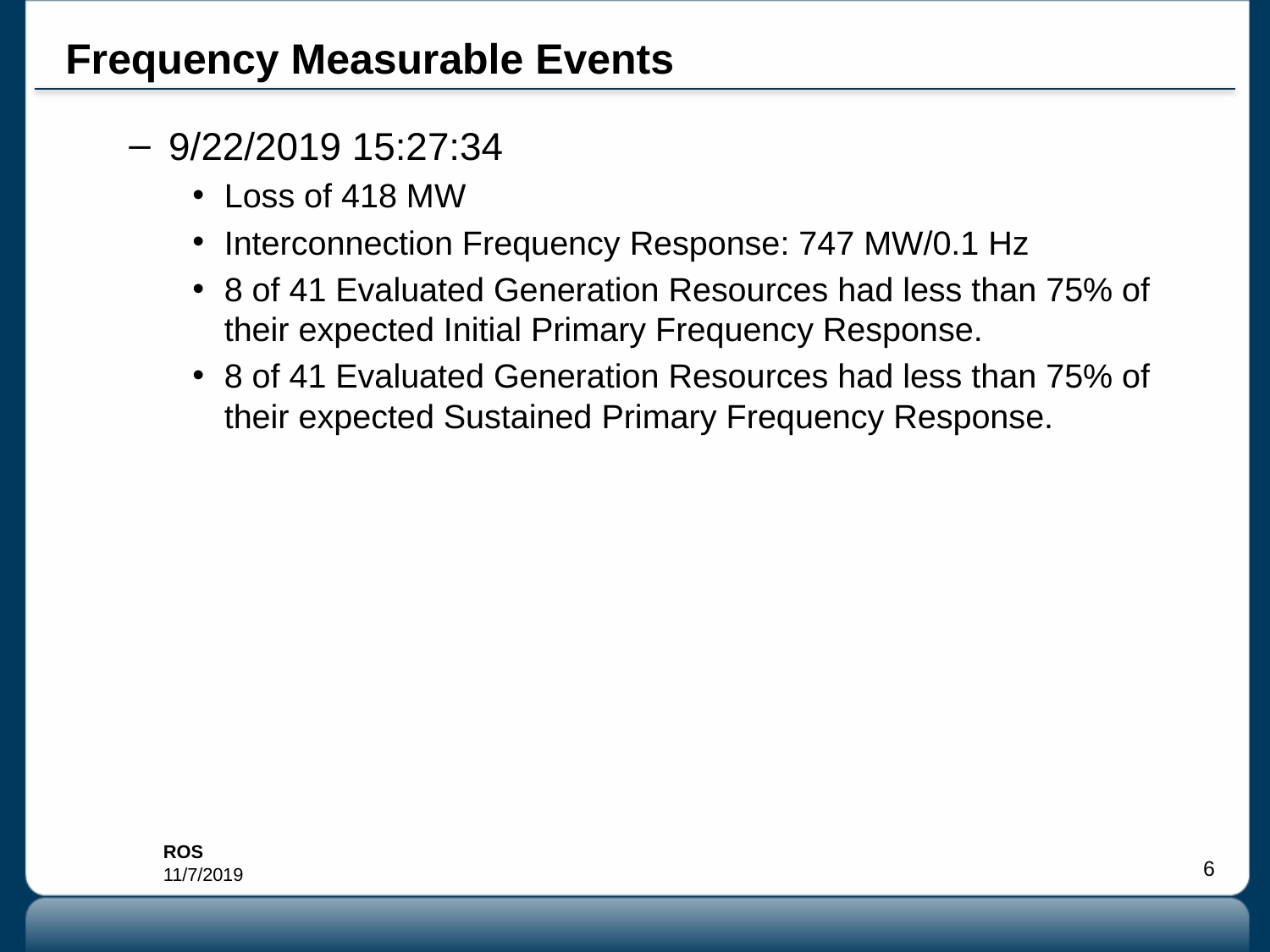

# Frequency Measurable Events
9/22/2019 15:27:34
Loss of 418 MW
Interconnection Frequency Response: 747 MW/0.1 Hz
8 of 41 Evaluated Generation Resources had less than 75% of their expected Initial Primary Frequency Response.
8 of 41 Evaluated Generation Resources had less than 75% of their expected Sustained Primary Frequency Response.